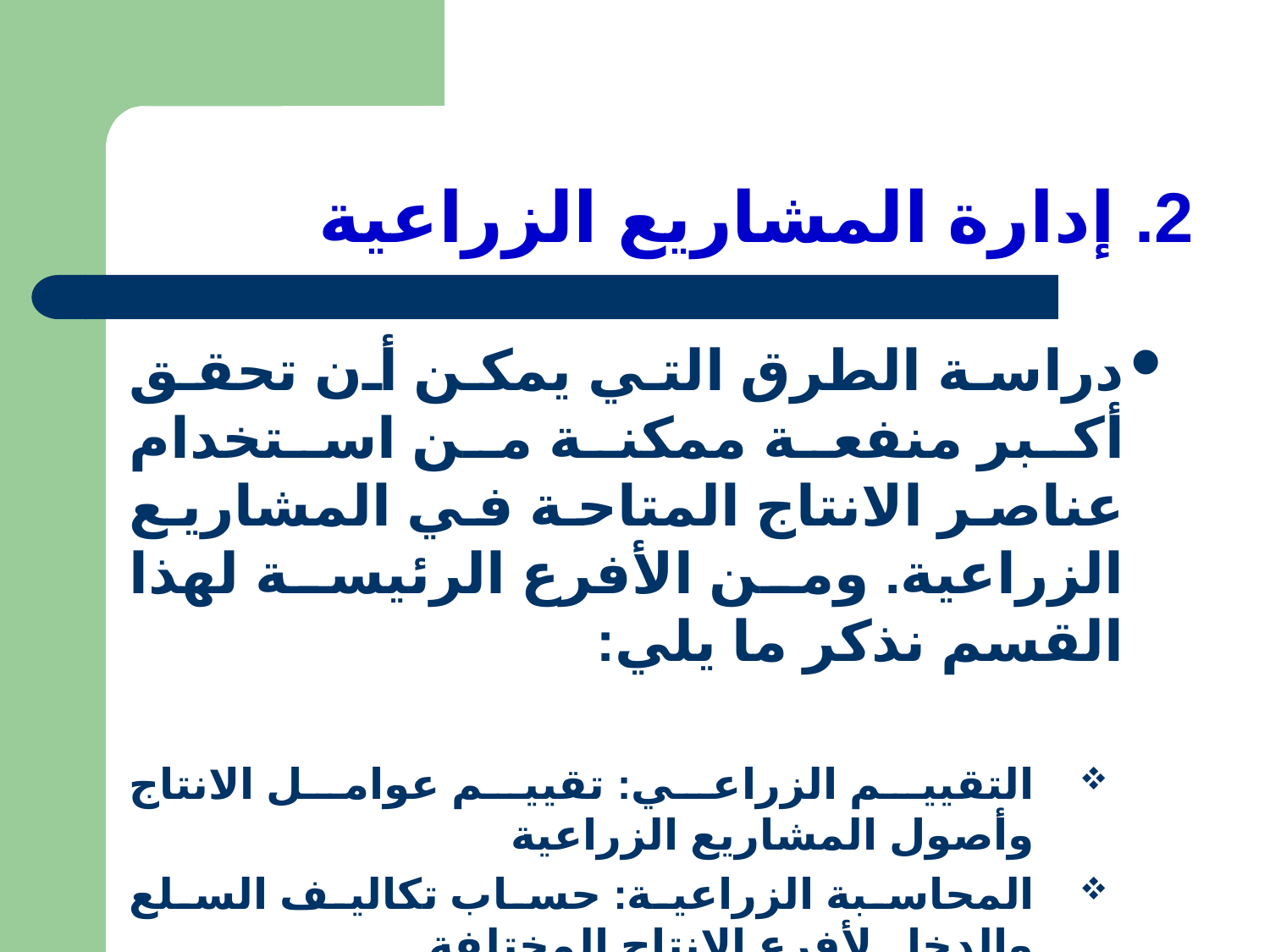

# 2. إدارة المشاريع الزراعية
دراسة الطرق التي يمكن أن تحقق أكبر منفعة ممكنة من استخدام عناصر الانتاج المتاحة في المشاريع الزراعية. ومن الأفرع الرئيسة لهذا القسم نذكر ما يلي:

التقييم الزراعي: تقييم عوامل الانتاج وأصول المشاريع الزراعية
المحاسبة الزراعية: حساب تكاليف السلع والدخل لأفرع الانتاج المختلفة